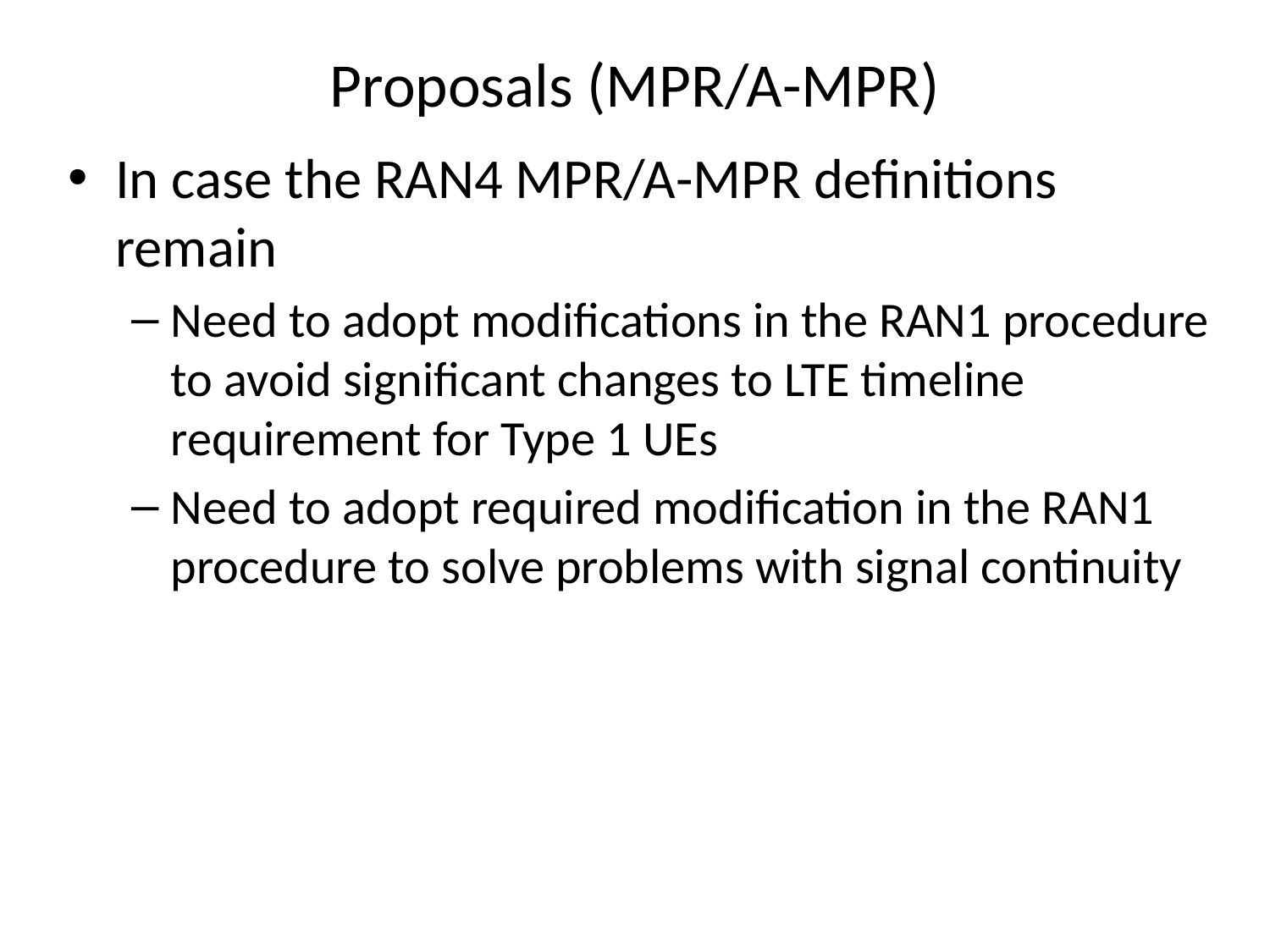

# Proposals (MPR/A-MPR)
In case the RAN4 MPR/A-MPR definitions remain
Need to adopt modifications in the RAN1 procedure to avoid significant changes to LTE timeline requirement for Type 1 UEs
Need to adopt required modification in the RAN1 procedure to solve problems with signal continuity